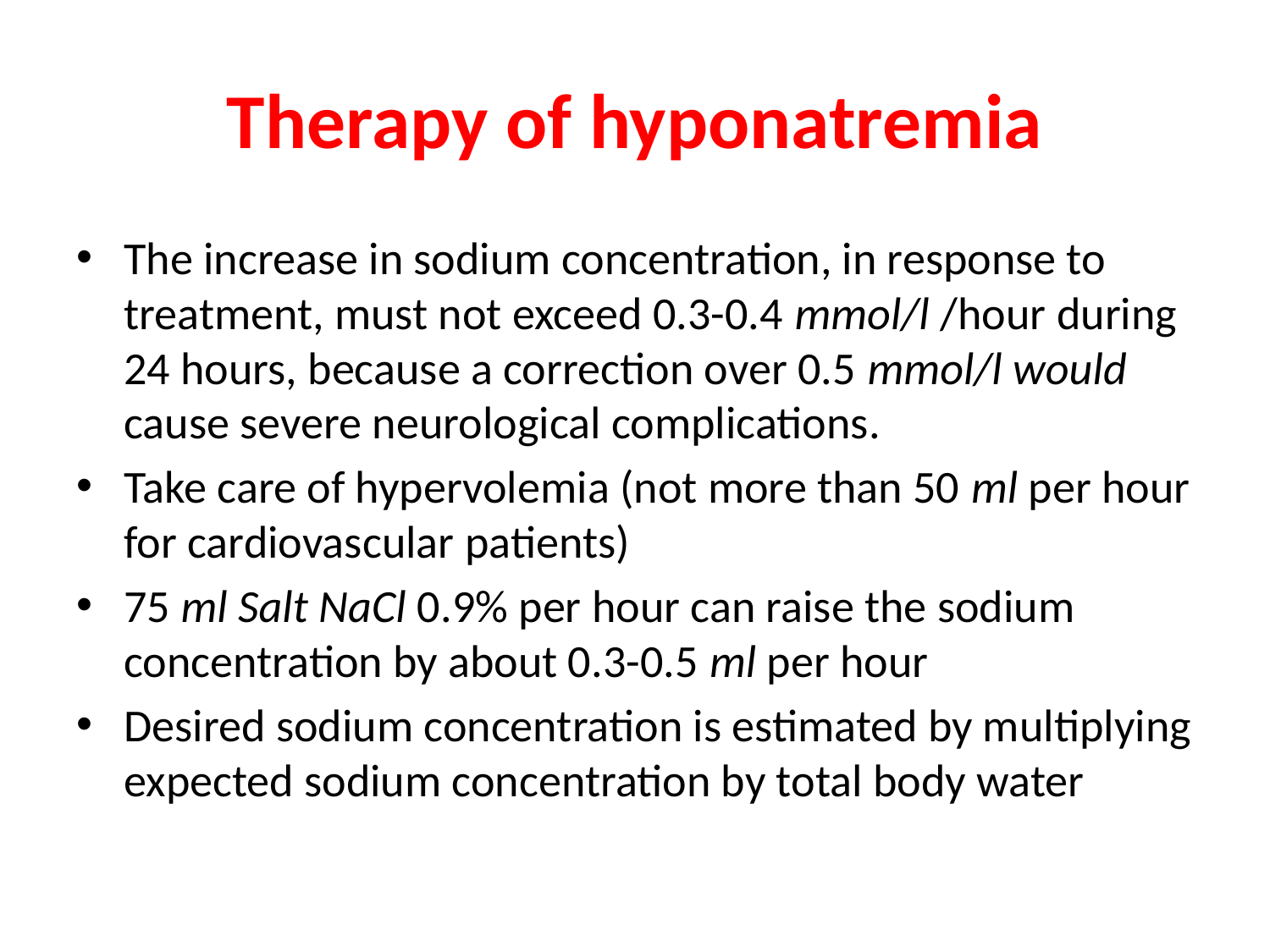

# Therapy of hyponatremia
The increase in sodium concentration, in response to treatment, must not exceed 0.3-0.4 mmol/l /hour during 24 hours, because a correction over 0.5 mmol/l would cause severe neurological complications.
Take care of hypervolemia (not more than 50 ml per hour for cardiovascular patients)
75 ml Salt NaCl 0.9% per hour can raise the sodium concentration by about 0.3-0.5 ml per hour
Desired sodium concentration is estimated by multiplying expected sodium concentration by total body water